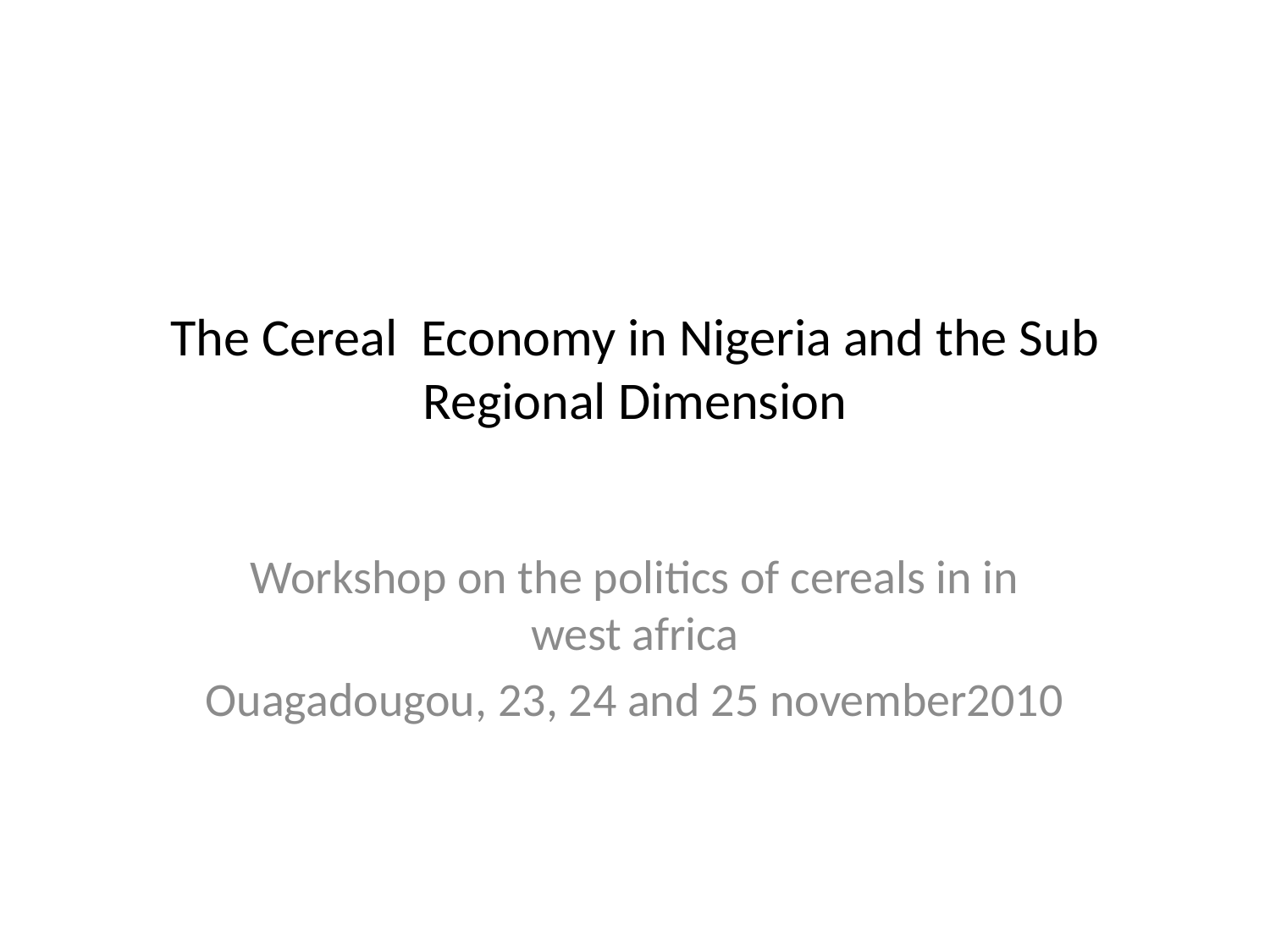

# The Cereal  Economy in Nigeria and the Sub Regional Dimension
Workshop on the politics of cereals in in west africa
Ouagadougou, 23, 24 and 25 november2010